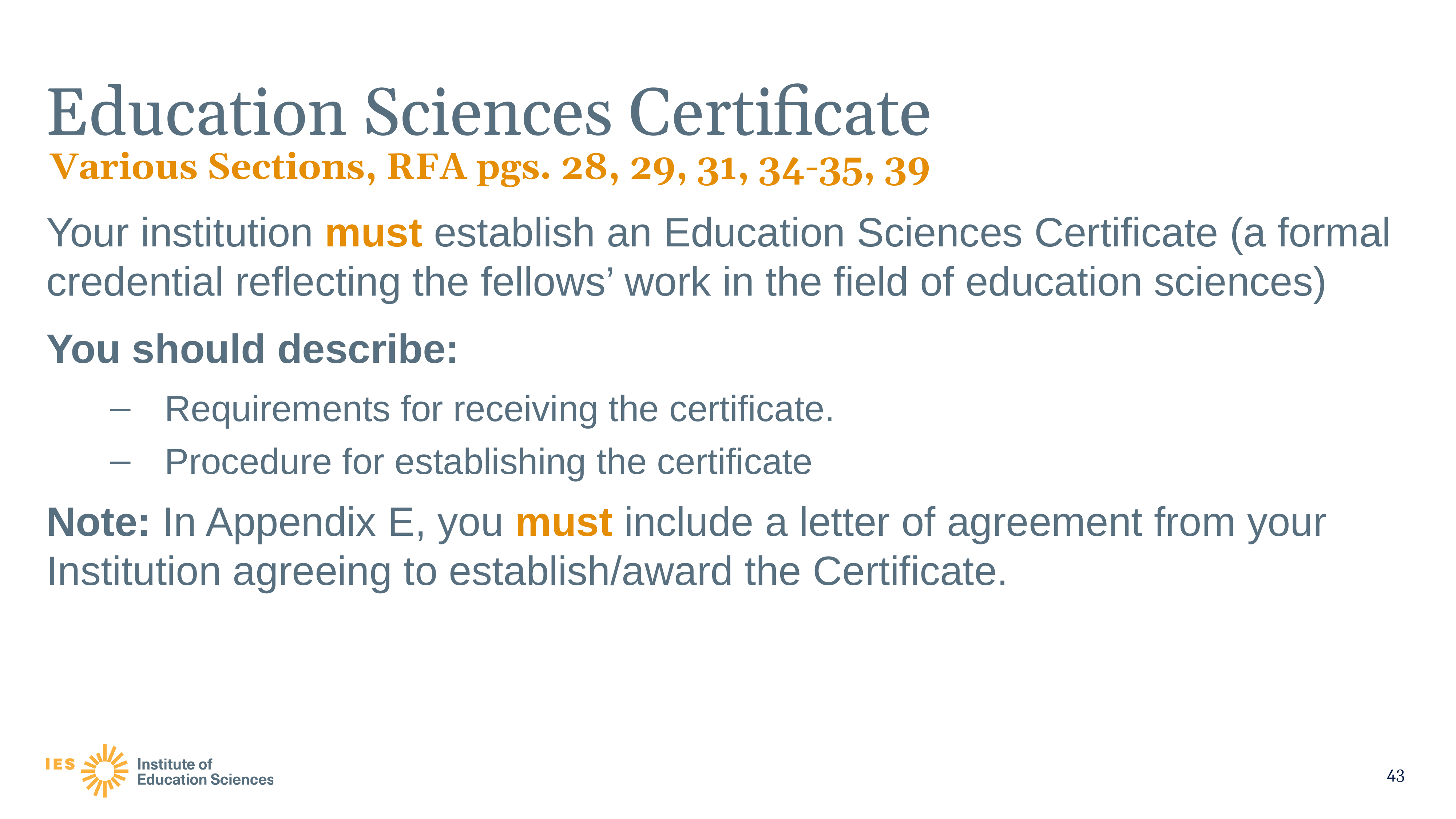

# Education Sciences Certificate
Various Sections, RFA pgs. 28, 29, 31, 34-35, 39
Your institution must establish an Education Sciences Certificate (a formal credential reflecting the fellows’ work in the field of education sciences)
You should describe:
Requirements for receiving the certificate.
Procedure for establishing the certificate
Note: In Appendix E, you must include a letter of agreement from your Institution agreeing to establish/award the Certificate.
43